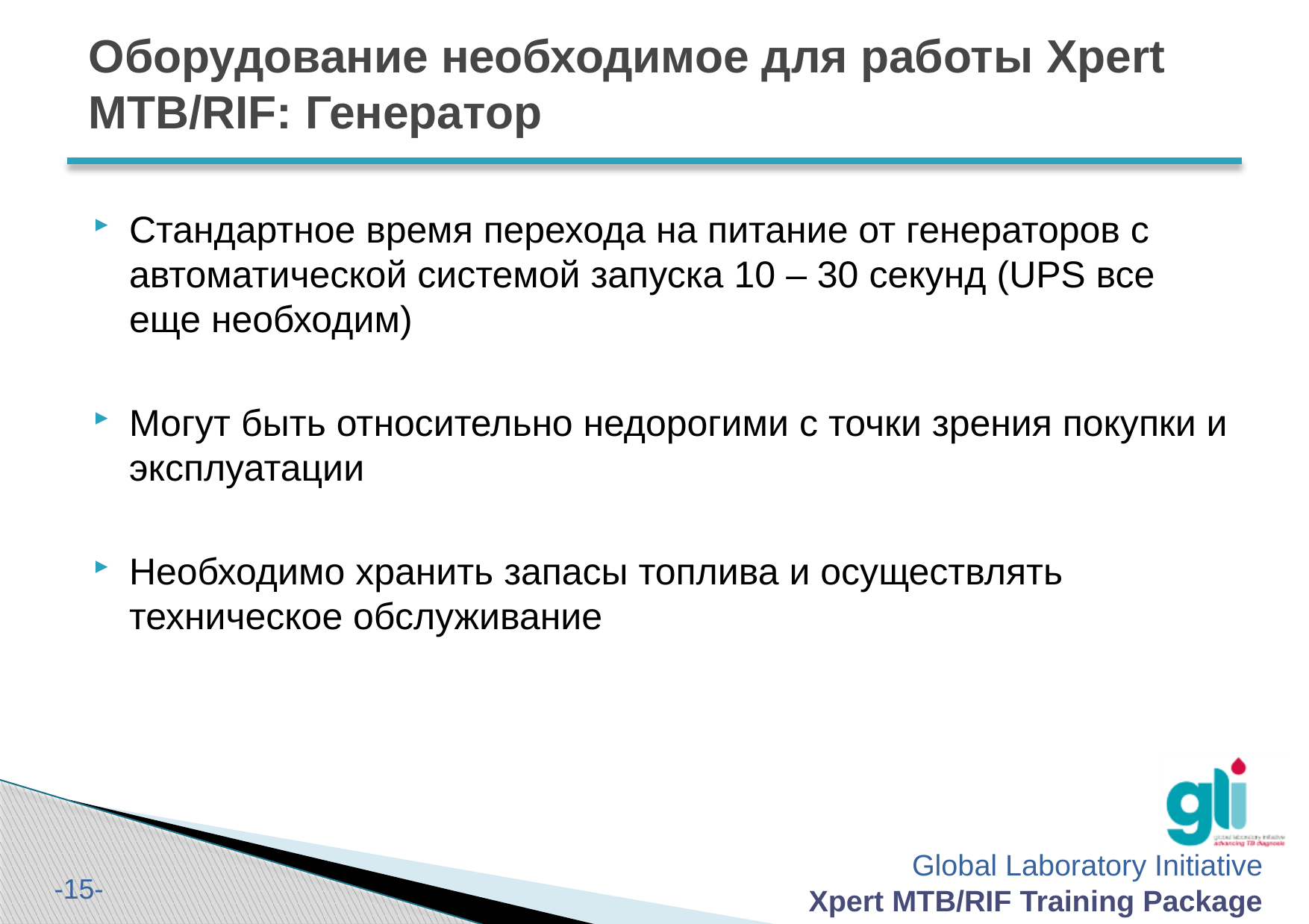

# Оборудование необходимое для работы Xpert MTB/RIF: Генератор
Стандартное время перехода на питание от генераторов с автоматической системой запуска 10 – 30 секунд (UPS все еще необходим)

Могут быть относительно недорогими с точки зрения покупки и эксплуатации

Необходимо хранить запасы топлива и осуществлять техническое обслуживание